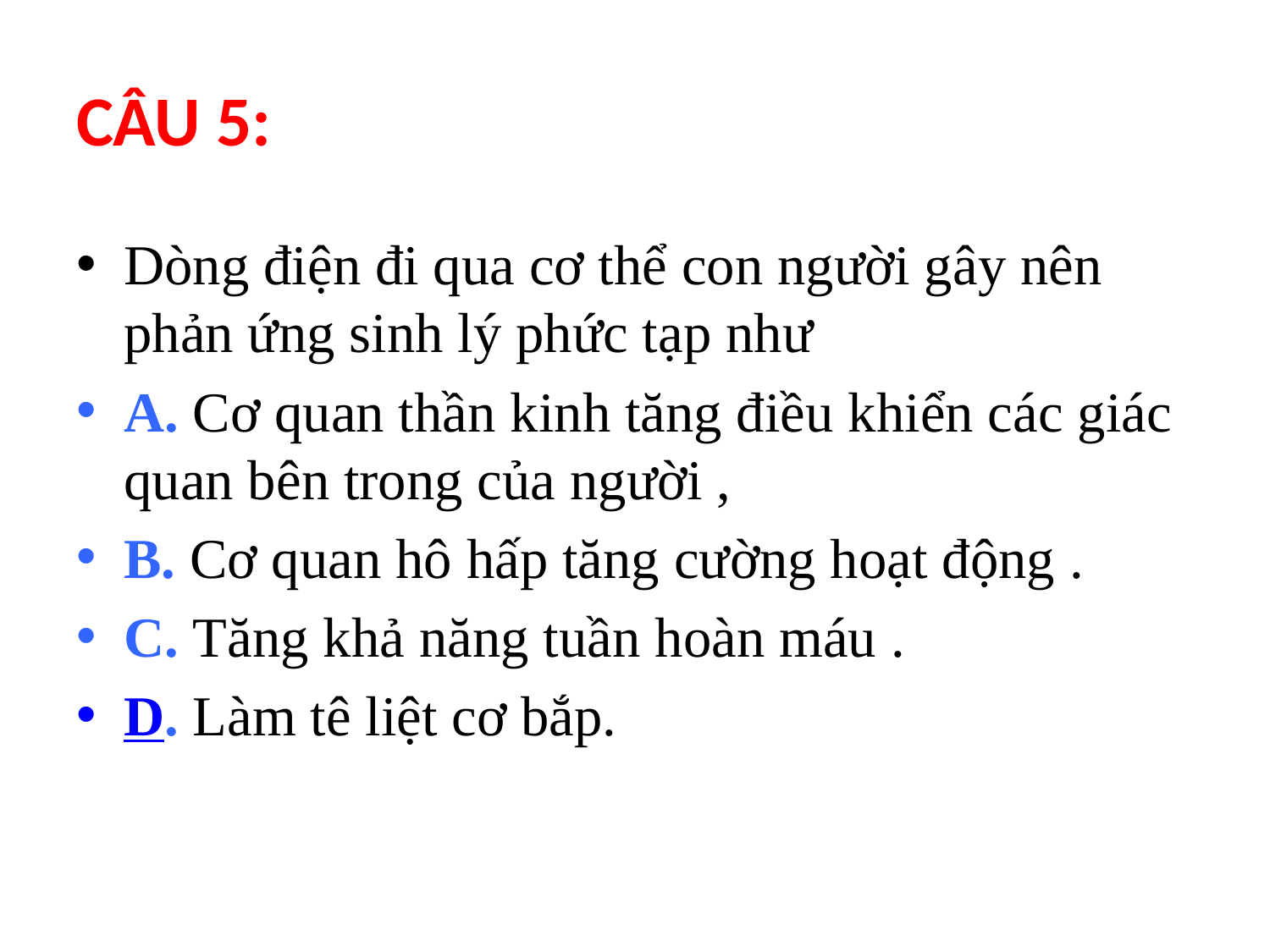

# CÂU 5:
Dòng điện đi qua cơ thể con người gây nên phản ứng sinh lý phức tạp như
A. Cơ quan thần kinh tăng điều khiển các giác quan bên trong của người ,
B. Cơ quan hô hấp tăng cường hoạt động .
C. Tăng khả năng tuần hoàn máu .
D. Làm tê liệt cơ bắp.